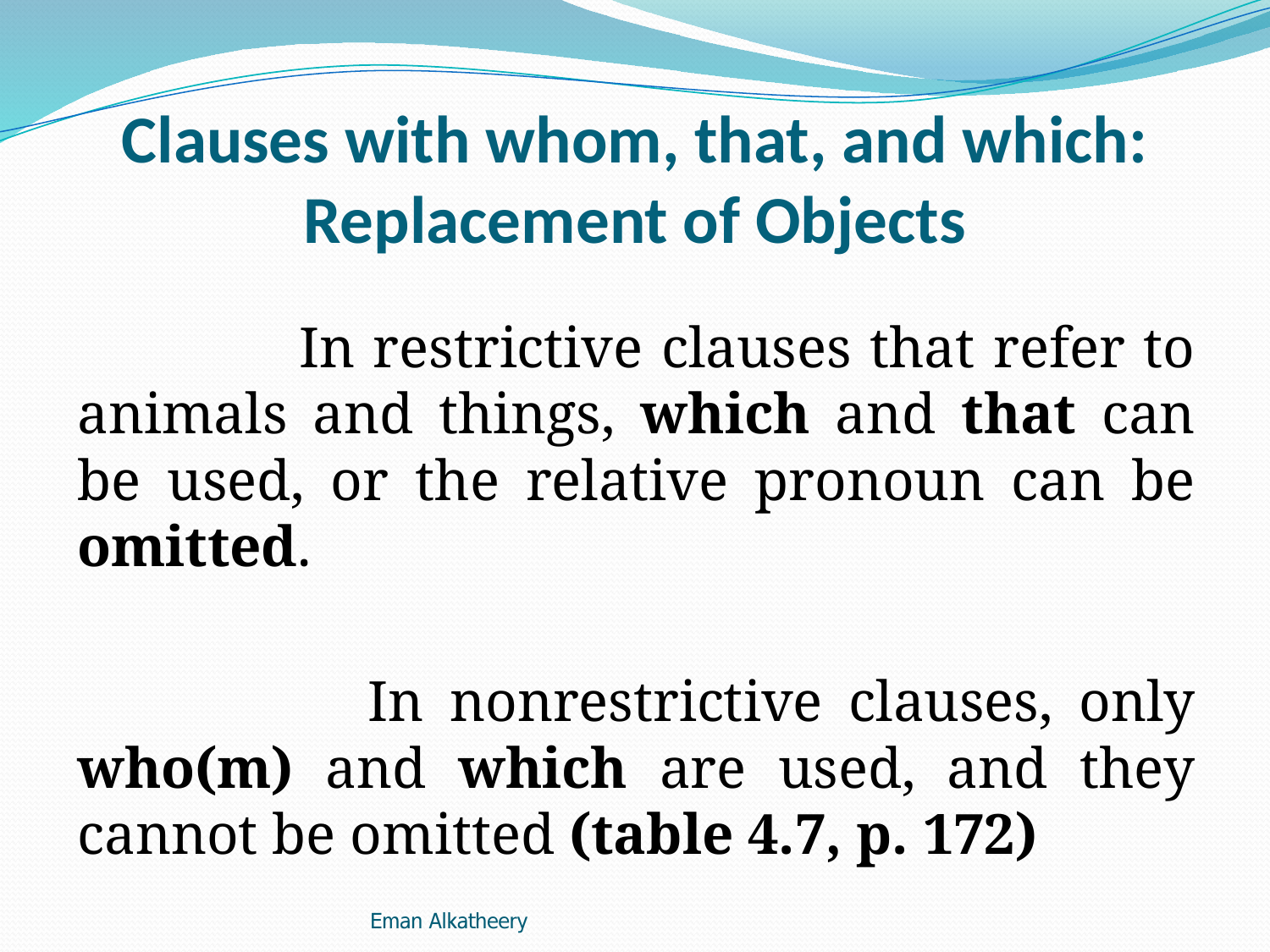

# Clauses with whom, that, and which: Replacement of Objects
            In restrictive clauses that refer to animals and things, which and that can be used, or the relative pronoun can be omitted.

           In nonrestrictive clauses, only who(m) and which are used, and they cannot be omitted (table 4.7, p. 172)
Eman Alkatheery